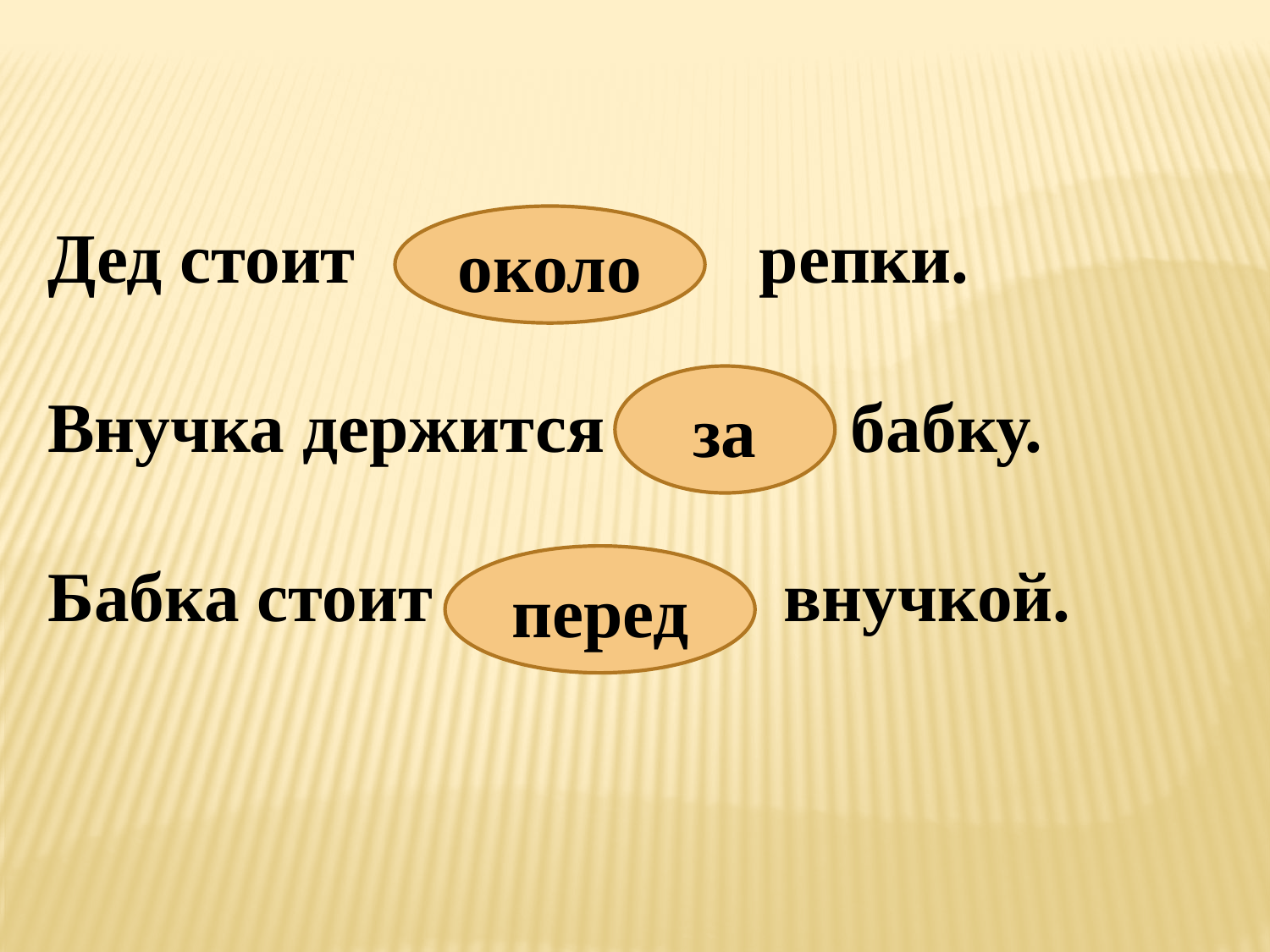

Дед стоит                       репки.

Внучка держится              бабку.

Бабка стоит                    внучкой.
около
за
перед